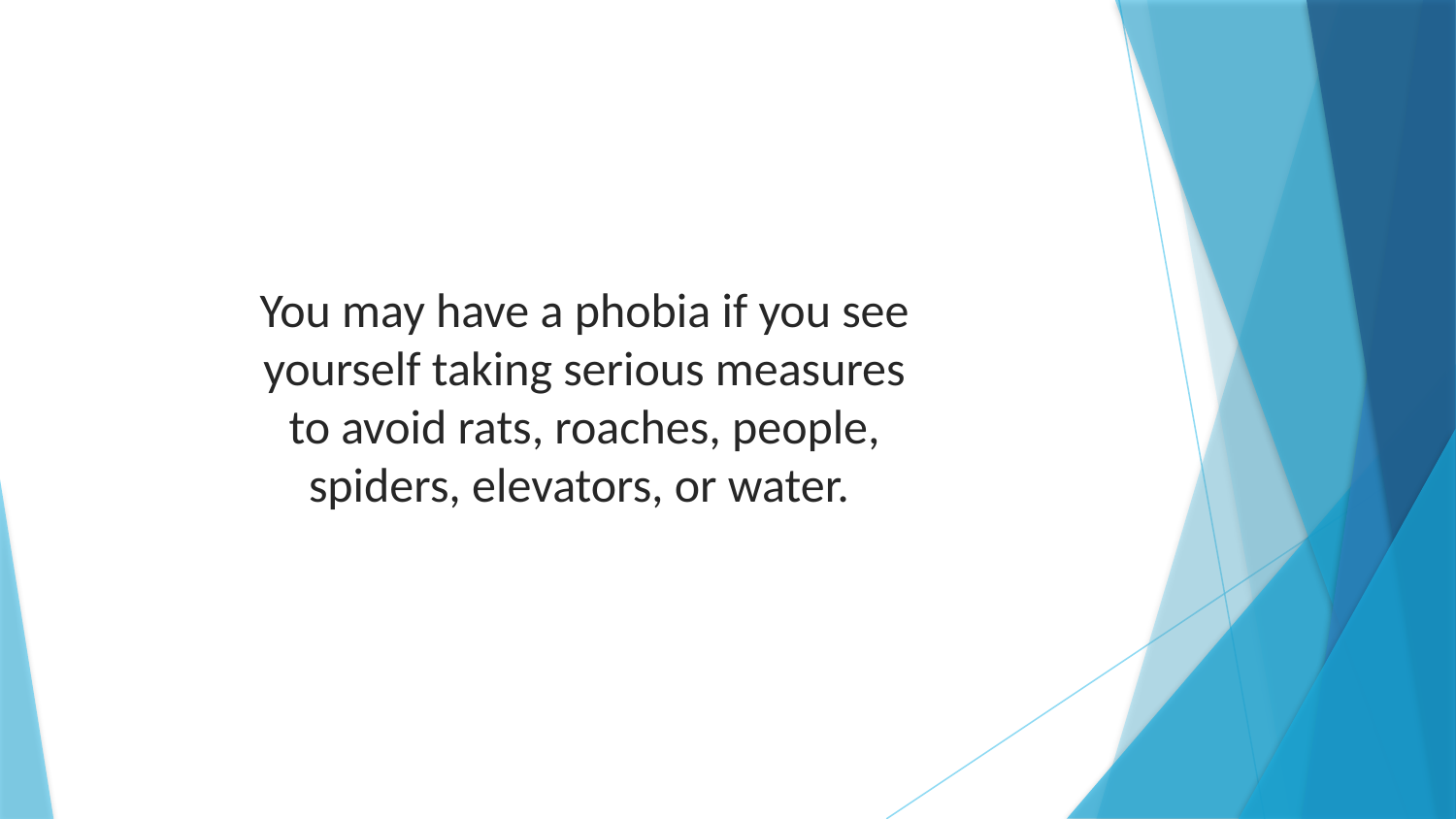

You may have a phobia if you see yourself taking serious measures to avoid rats, roaches, people, spiders, elevators, or water.